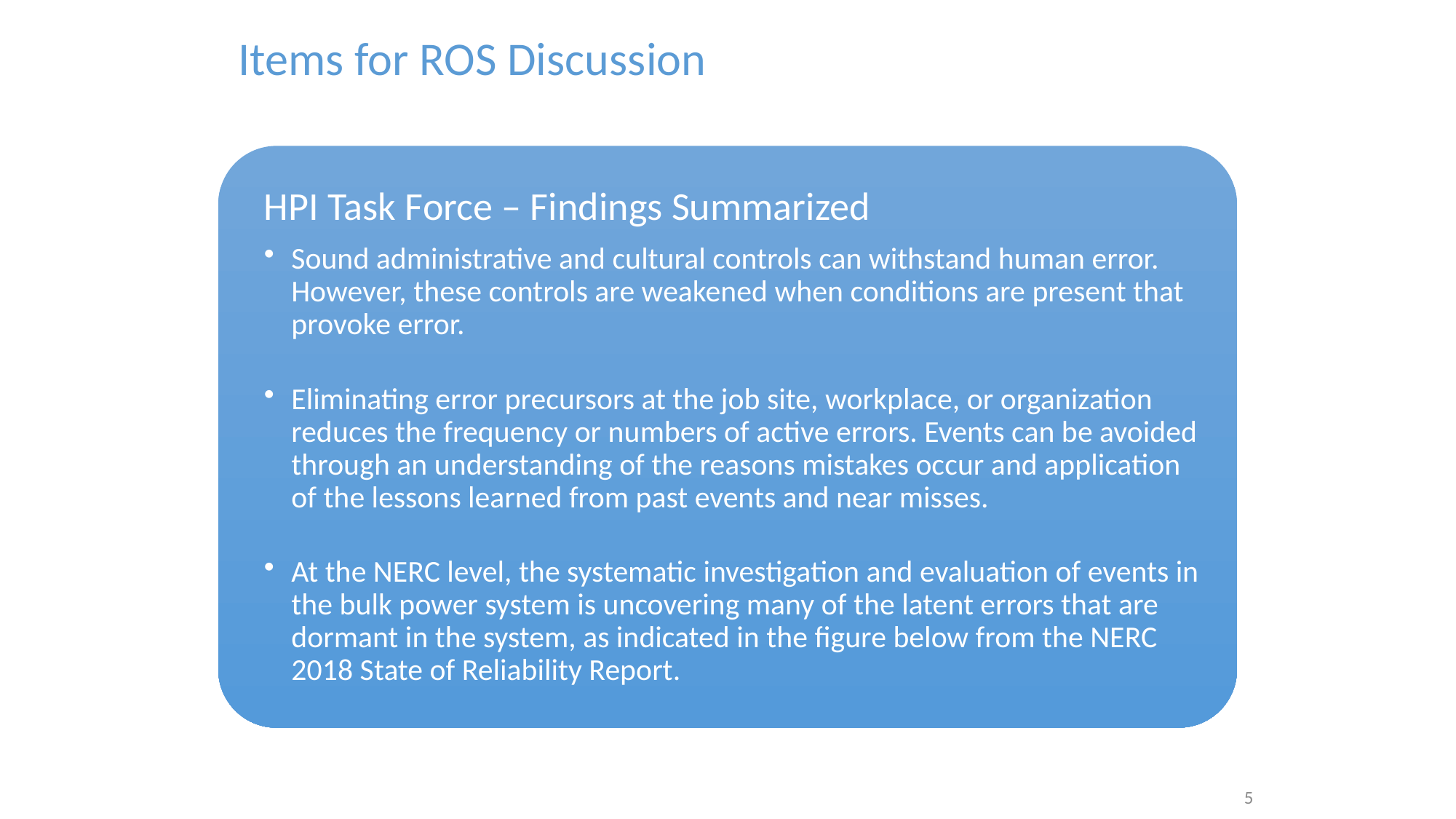

# Items for ROS Discussion
HPI Task Force – Findings Summarized
Sound administrative and cultural controls can withstand human error. However, these controls are weakened when conditions are present that provoke error.

Eliminating error precursors at the job site, workplace, or organization reduces the frequency or numbers of active errors. Events can be avoided through an understanding of the reasons mistakes occur and application of the lessons learned from past events and near misses.

At the NERC level, the systematic investigation and evaluation of events in the bulk power system is uncovering many of the latent errors that are dormant in the system, as indicated in the figure below from the NERC 2018 State of Reliability Report.
5